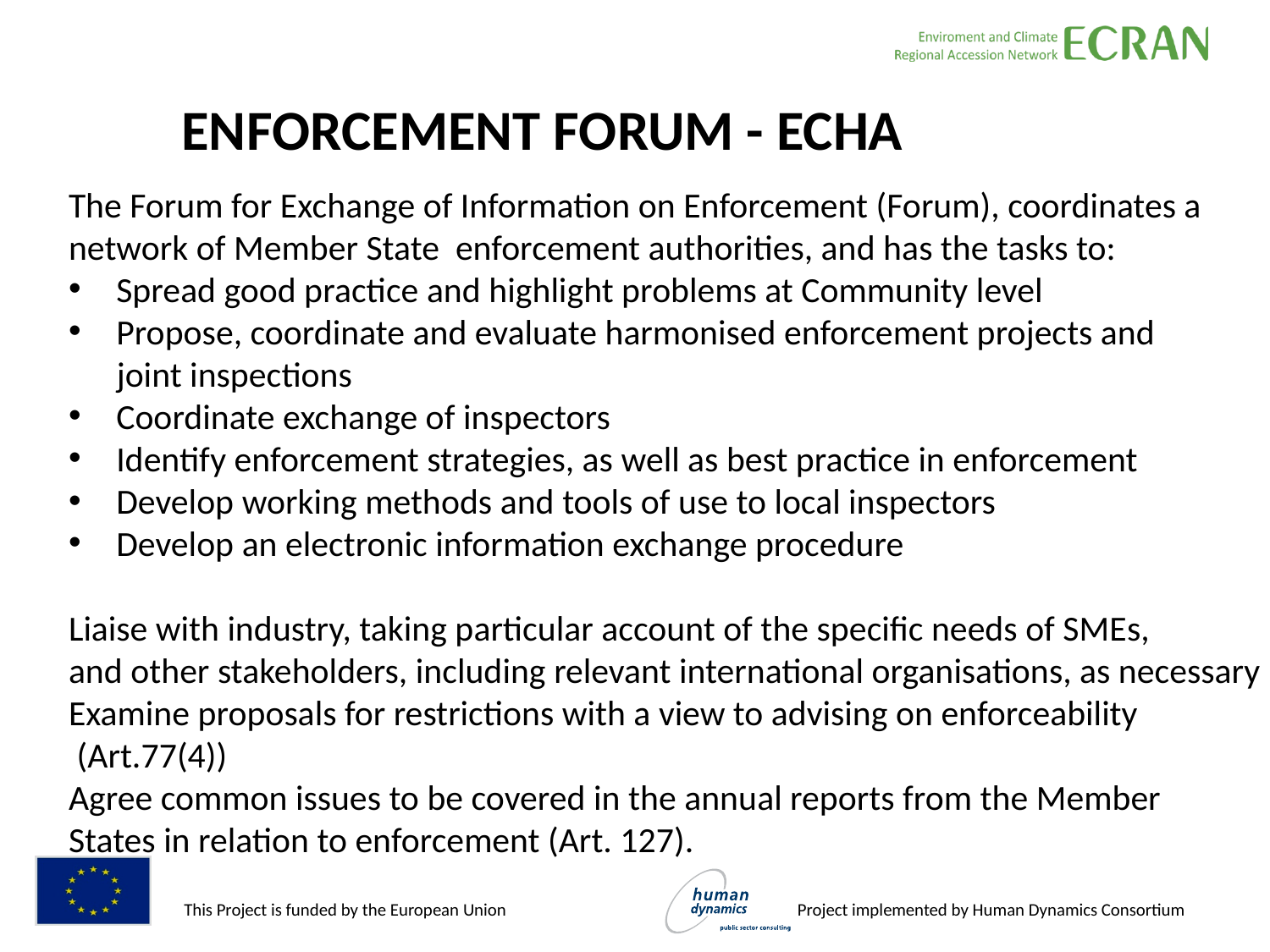

ENFORCEMENT FORUM - ECHA
The Forum for Exchange of Information on Enforcement (Forum), coordinates a
network of Member State  enforcement authorities, and has the tasks to:
Spread good practice and highlight problems at Community level
Propose, coordinate and evaluate harmonised enforcement projects and
      joint inspections
Coordinate exchange of inspectors
Identify enforcement strategies, as well as best practice in enforcement
Develop working methods and tools of use to local inspectors
Develop an electronic information exchange procedure

Liaise with industry, taking particular account of the specific needs of SMEs,
and other stakeholders, including relevant international organisations, as necessary
Examine proposals for restrictions with a view to advising on enforceability
 (Art.77(4))
Agree common issues to be covered in the annual reports from the Member
States in relation to enforcement (Art. 127).

#